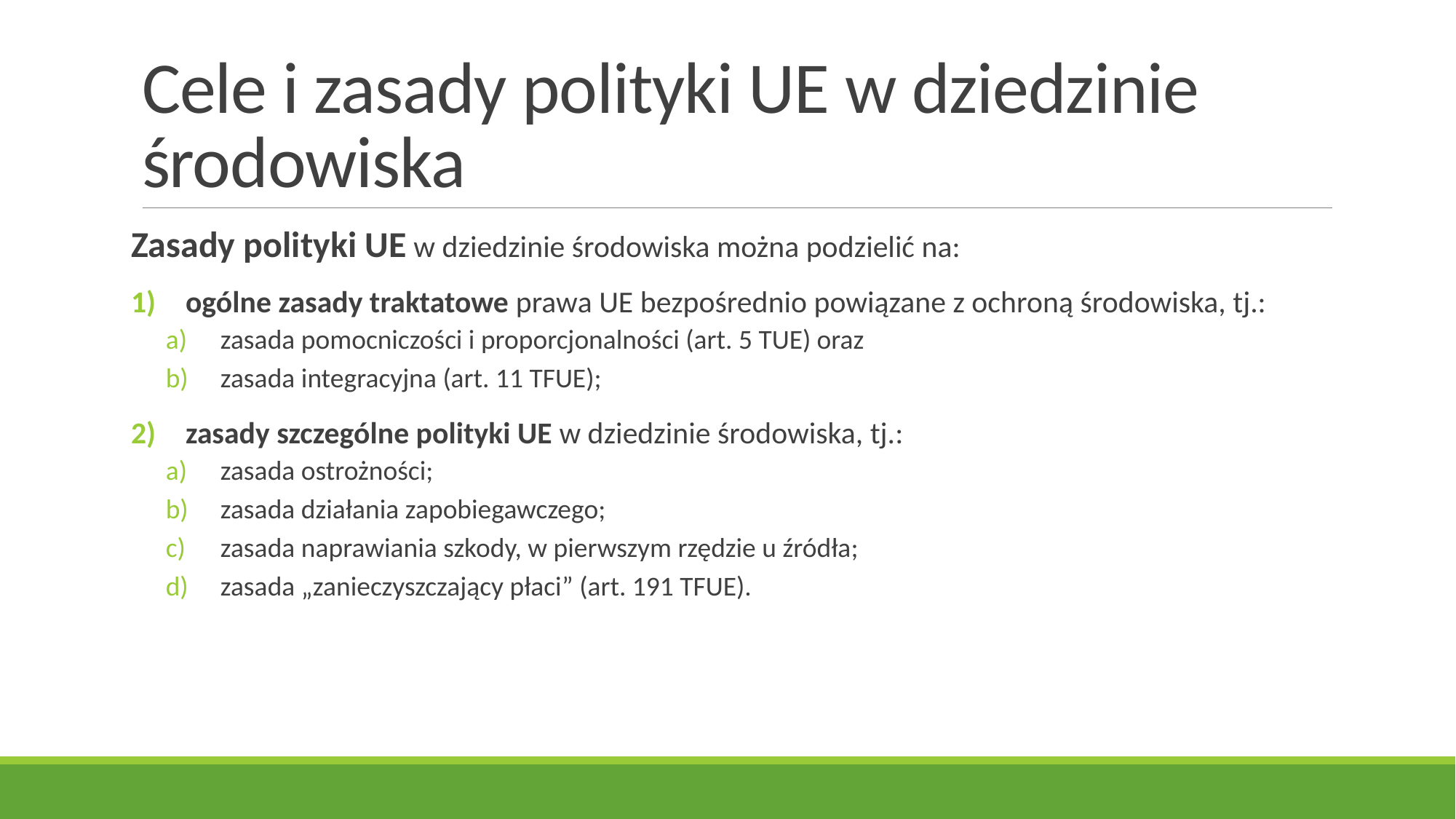

# Cele i zasady polityki UE w dziedzinie środowiska
Zasady polityki UE w dziedzinie środowiska można podzielić na:
ogólne zasady traktatowe prawa UE bezpośrednio powiązane z ochroną środowiska, tj.:
zasada pomocniczości i proporcjonalności (art. 5 TUE) oraz
zasada integracyjna (art. 11 TFUE);
zasady szczególne polityki UE w dziedzinie środowiska, tj.:
zasada ostrożności;
zasada działania zapobiegawczego;
zasada naprawiania szkody, w pierwszym rzędzie u źródła;
zasada „zanieczyszczający płaci” (art. 191 TFUE).